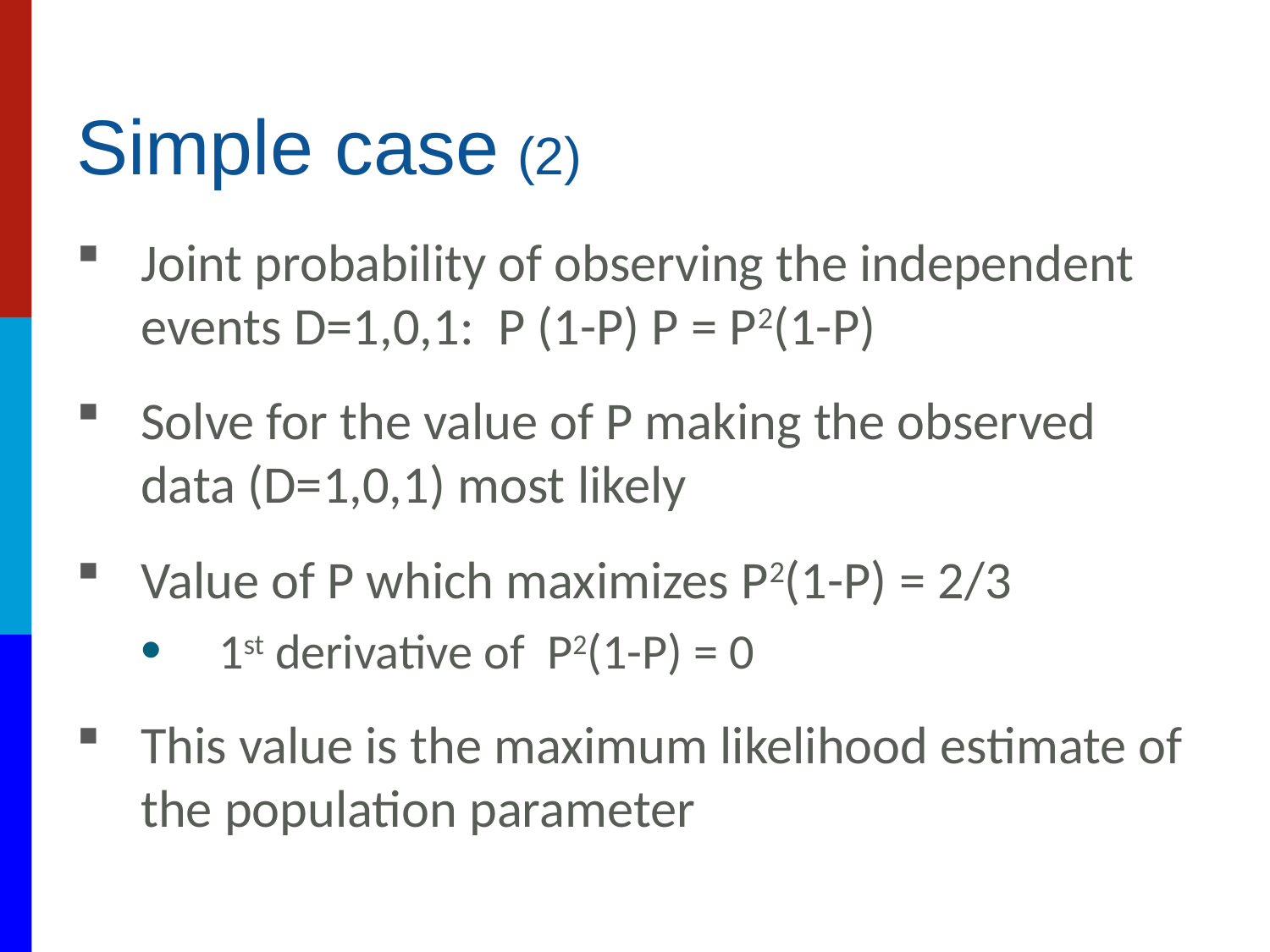

# Simple case (2)
Joint probability of observing the independent events D=1,0,1:  P (1-P) P = P2(1-P)
Solve for the value of P making the observed data (D=1,0,1) most likely
Value of P which maximizes P2(1-P) = 2/3
1st derivative of  P2(1-P) = 0
This value is the maximum likelihood estimate of the population parameter